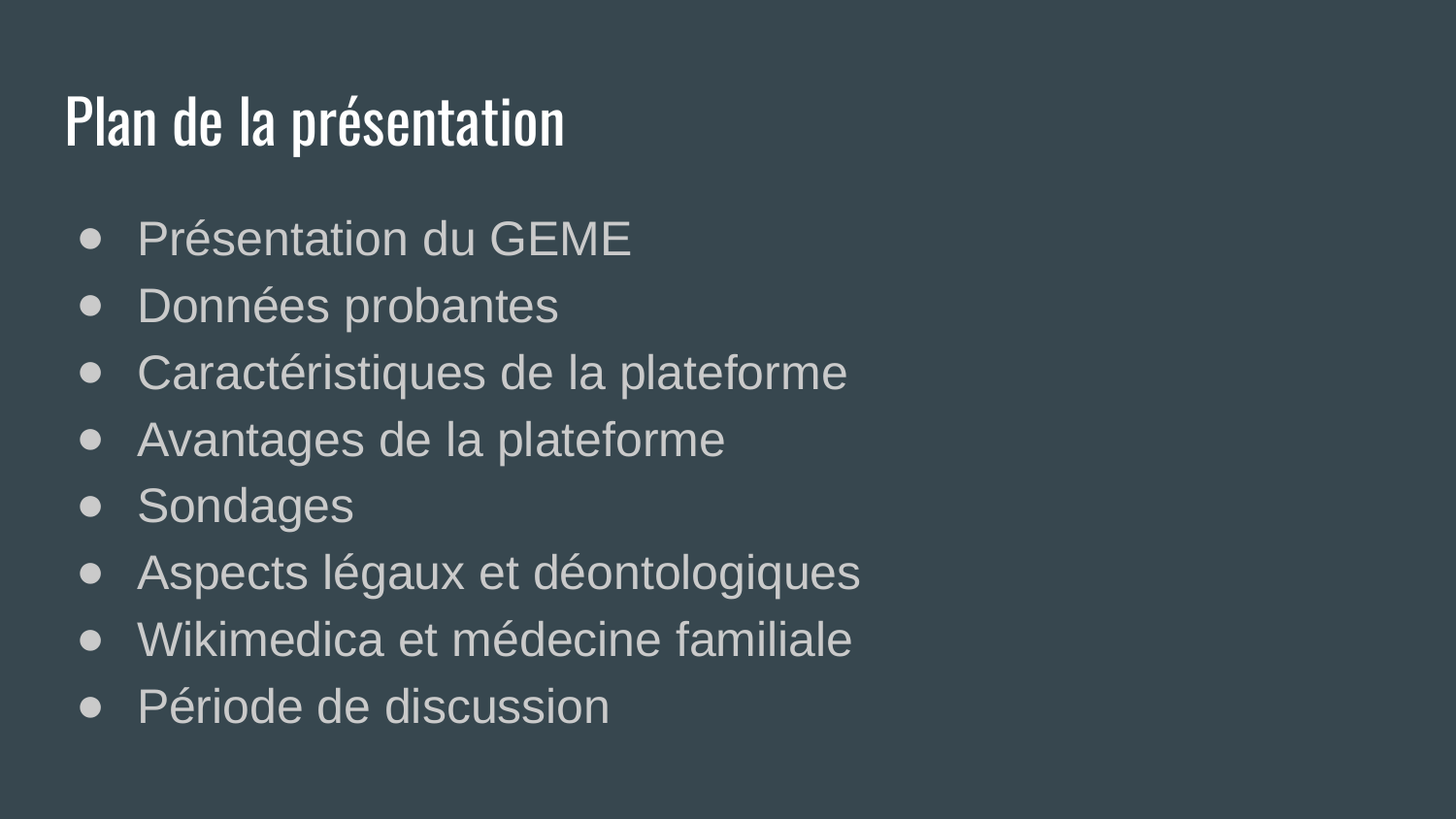

# Plan de la présentation
Présentation du GEME
Données probantes
Caractéristiques de la plateforme
Avantages de la plateforme
Sondages
Aspects légaux et déontologiques
Wikimedica et médecine familiale
Période de discussion